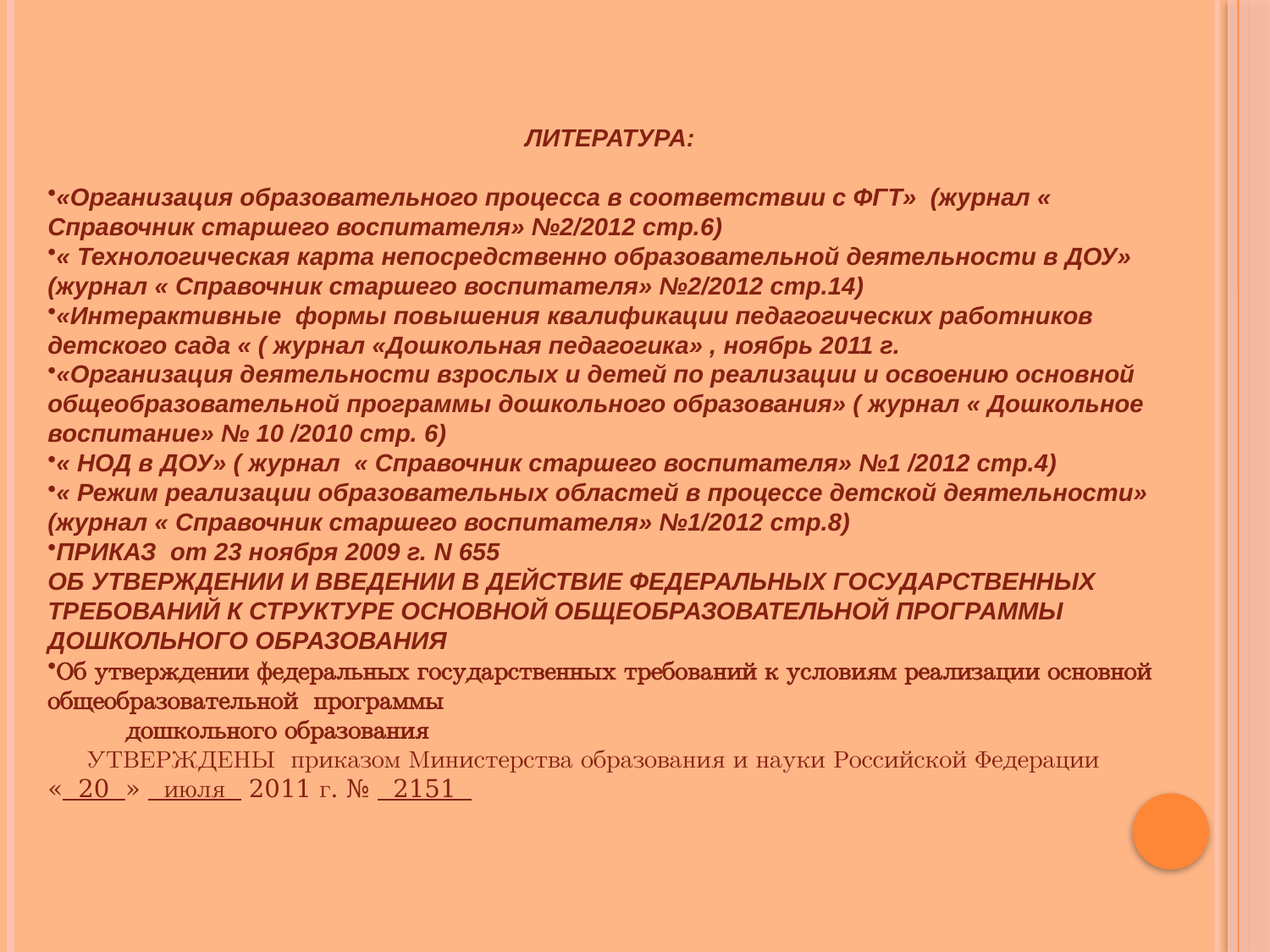

ЛИТЕРАТУРА:

«Организация образовательного процесса в соответствии с ФГТ»  (журнал « Справочник старшего воспитателя» №2/2012 стр.6)
« Технологическая карта непосредственно образовательной деятельности в ДОУ»  (журнал « Справочник старшего воспитателя» №2/2012 стр.14)
«Интерактивные  формы повышения квалификации педагогических работников детского сада « ( журнал «Дошкольная педагогика» , ноябрь 2011 г.
«Организация деятельности взрослых и детей по реализации и освоению основной общеобразовательной программы дошкольного образования» ( журнал « Дошкольное воспитание» № 10 /2010 стр. 6)
« НОД в ДОУ» ( журнал  « Справочник старшего воспитателя» №1 /2012 стр.4)
« Режим реализации образовательных областей в процессе детской деятельности» (журнал « Справочник старшего воспитателя» №1/2012 стр.8)
ПРИКАЗ  от 23 ноября 2009 г. N 655
ОБ УТВЕРЖДЕНИИ И ВВЕДЕНИИ В ДЕЙСТВИЕ ФЕДЕРАЛЬНЫХ ГОСУДАРСТВЕННЫХ ТРЕБОВАНИЙ К СТРУКТУРЕ ОСНОВНОЙ ОБЩЕОБРАЗОВАТЕЛЬНОЙ ПРОГРАММЫ ДОШКОЛЬНОГО ОБРАЗОВАНИЯ
Об утверждении федеральных государственных требований к условиям реализации основной общеобразовательной  программы
          дошкольного образования
     УТВЕРЖДЕНЫ  приказом Министерства образования и науки Российской Федерации   «  20  »   июля   2011 г. №   2151